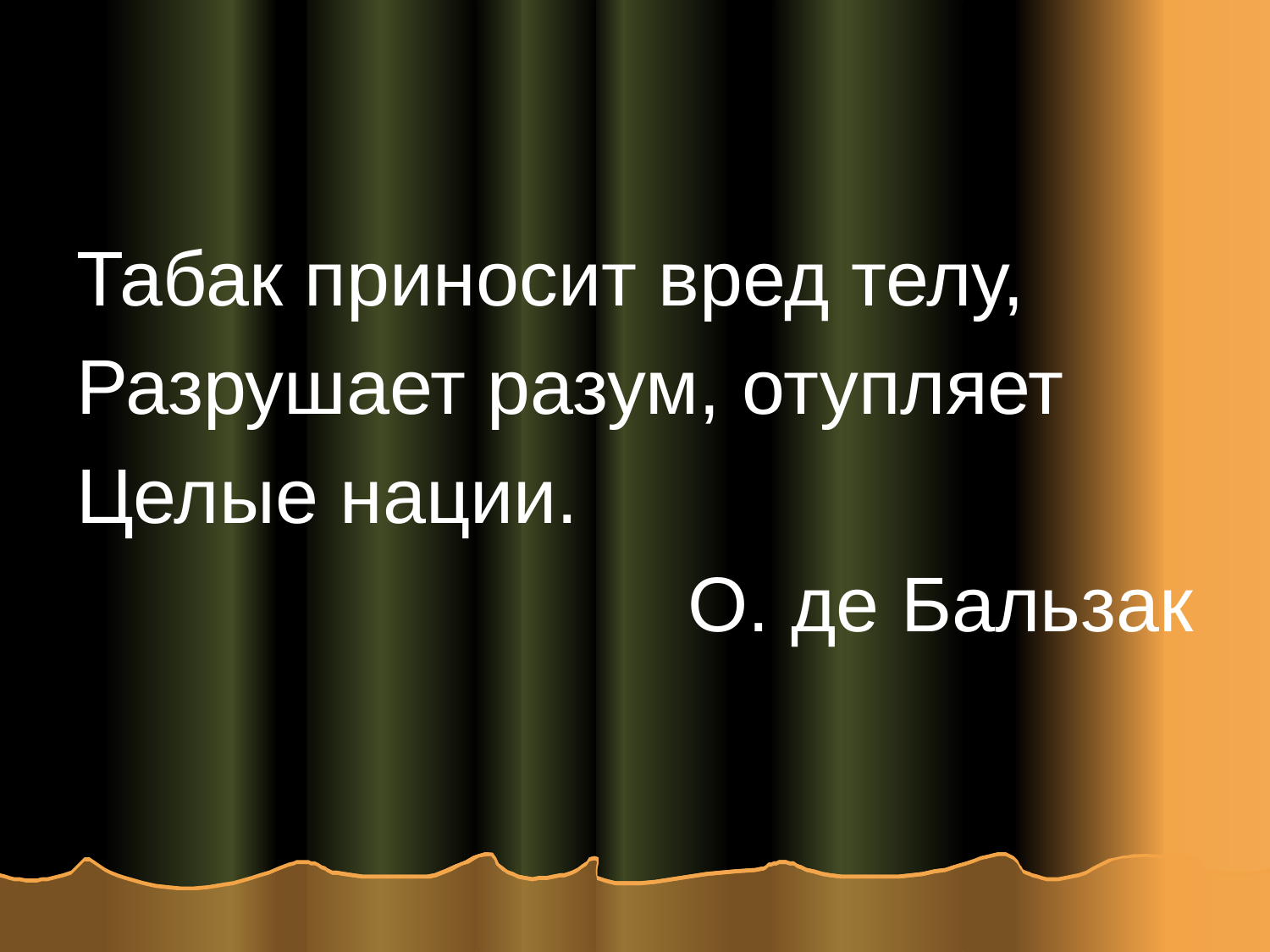

Табак приносит вред телу,
Разрушает разум, отупляет
Целые нации.
О. де Бальзак